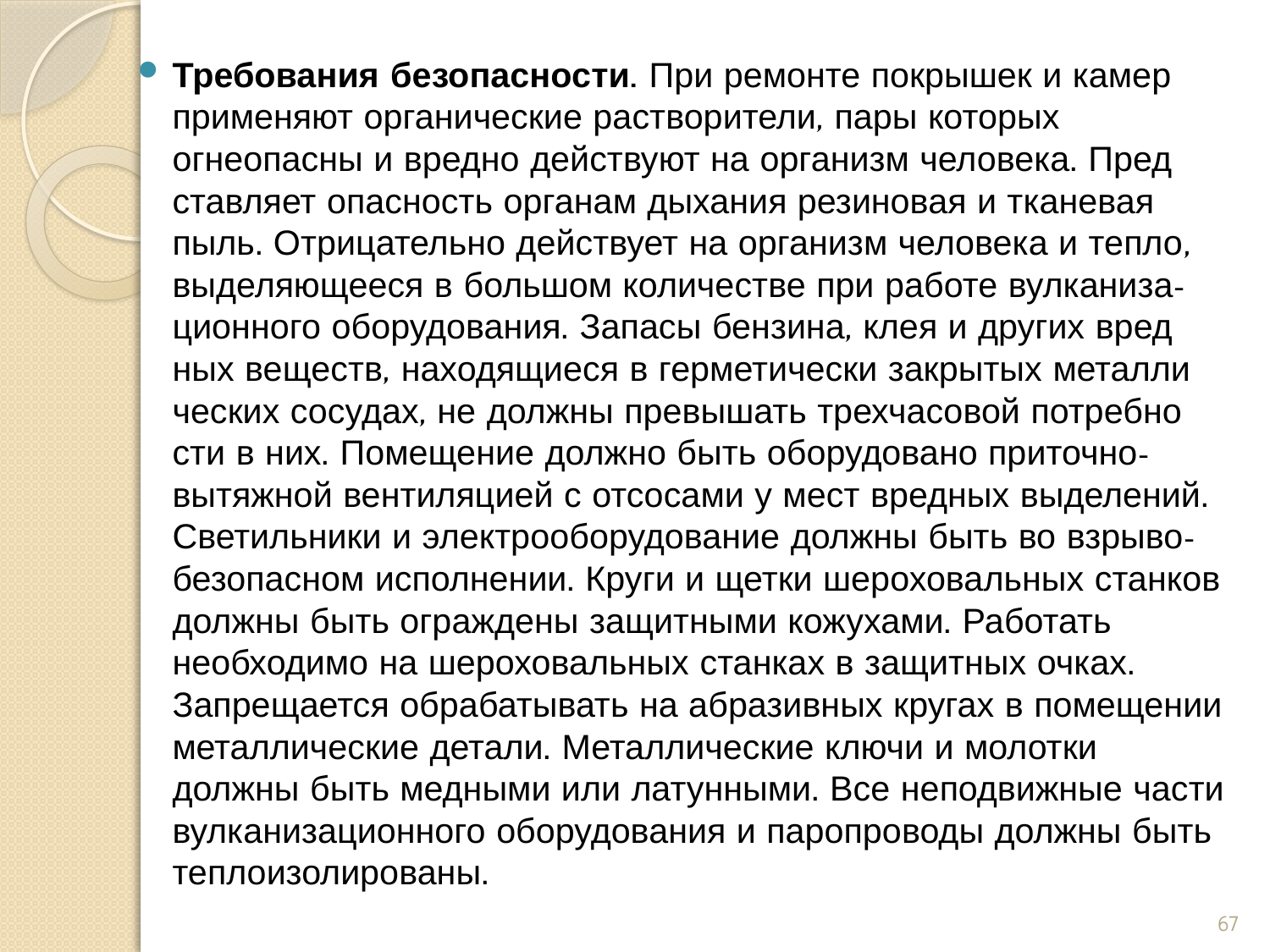

Требования безопасности. При ремонте покрышек и ка­мер применяют органические растворители, пары которых огнеопасны и вредно действуют на организм человека. Пред­ставляет опасность органам дыхания резиновая и тканевая пыль. Отрицательно действует на организм человека и тепло, выделяющееся в большом количестве при работе вулканиза- ционного оборудования. Запасы бензина, клея и других вред­ных веществ, находящиеся в герметически закрытых металли­ческих сосудах, не должны превышать трехчасовой потребно­сти в них. Помещение должно быть оборудовано приточно- вытяжной вентиляцией с отсосами у мест вредных выделений. Светильники и электрооборудование должны быть во взрыво- безопасном исполнении. Круги и щетки шероховальных стан­ков должны быть ограждены защитными кожухами. Работать необходимо на шероховальных станках в защитных очках. Запрещается обрабатывать на абразивных кругах в помещении металлические детали. Металлические ключи и молотки должны быть медными или латунными. Все неподвижные части вулканизационного оборудования и паропроводы долж­ны быть теплоизолированы.

67